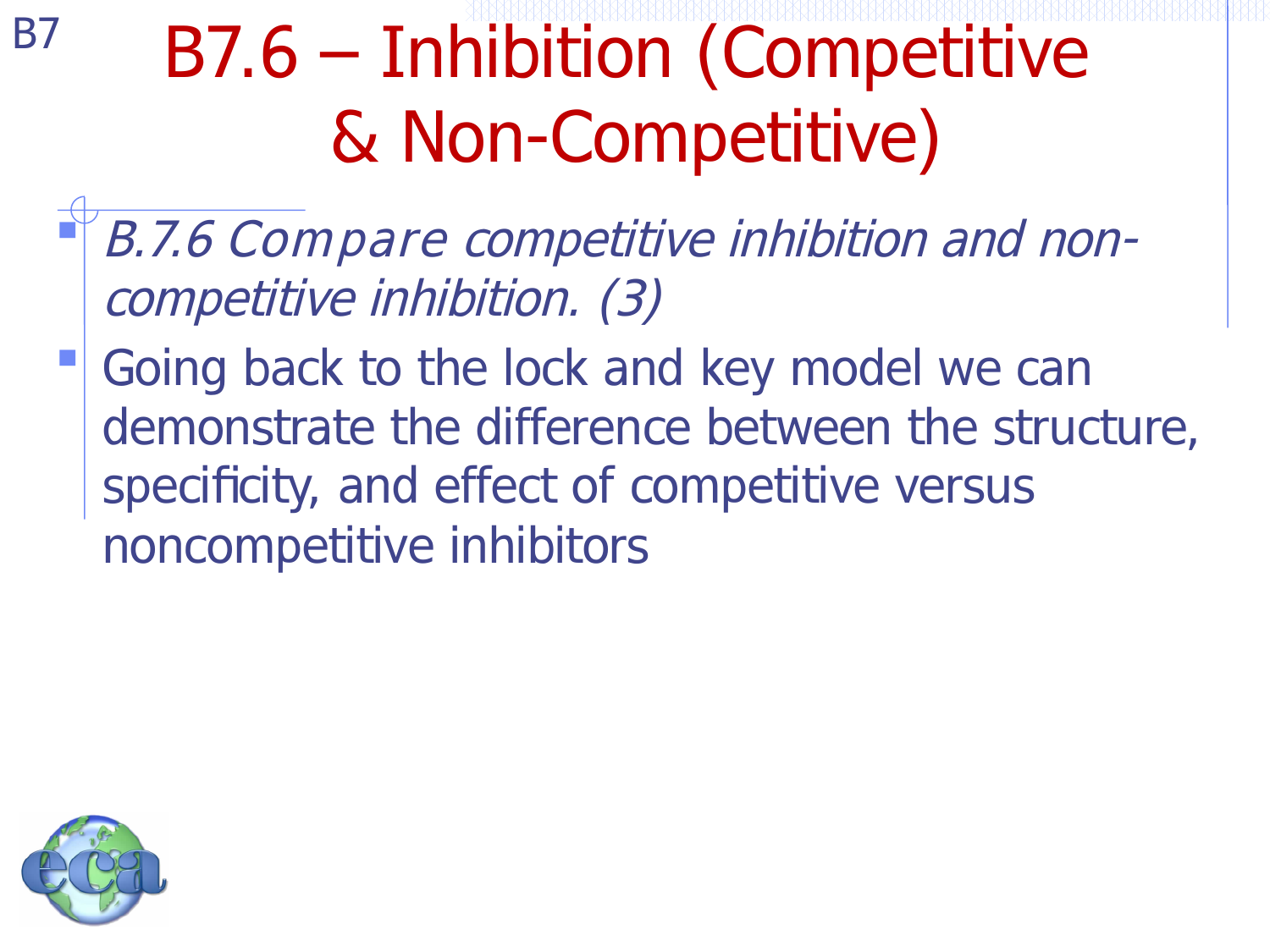

# B7.6 – Inhibition (Competitive & Non-Competitive)
B.7.6 Compare competitive inhibition and non-competitive inhibition. (3)
Going back to the lock and key model we can demonstrate the difference between the structure, specificity, and effect of competitive versus noncompetitive inhibitors